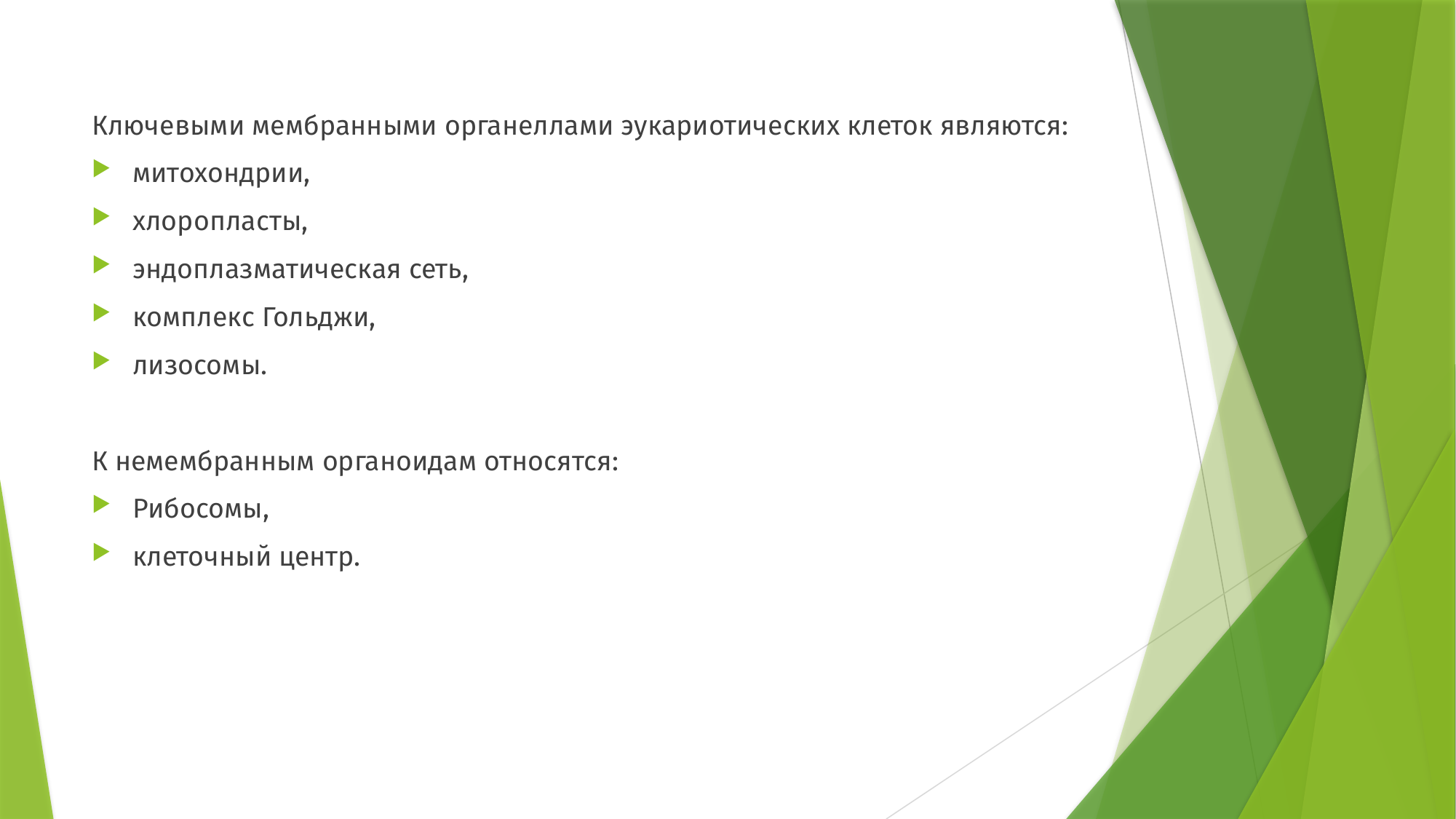

Ключевыми мембранными органеллами эукариотических клеток являются:
митохондрии,
хлоропласты,
эндоплазматическая сеть,
комплекс Гольджи,
лизосомы.

К немембранным органоидам относятся:
Рибосомы,
клеточный центр.